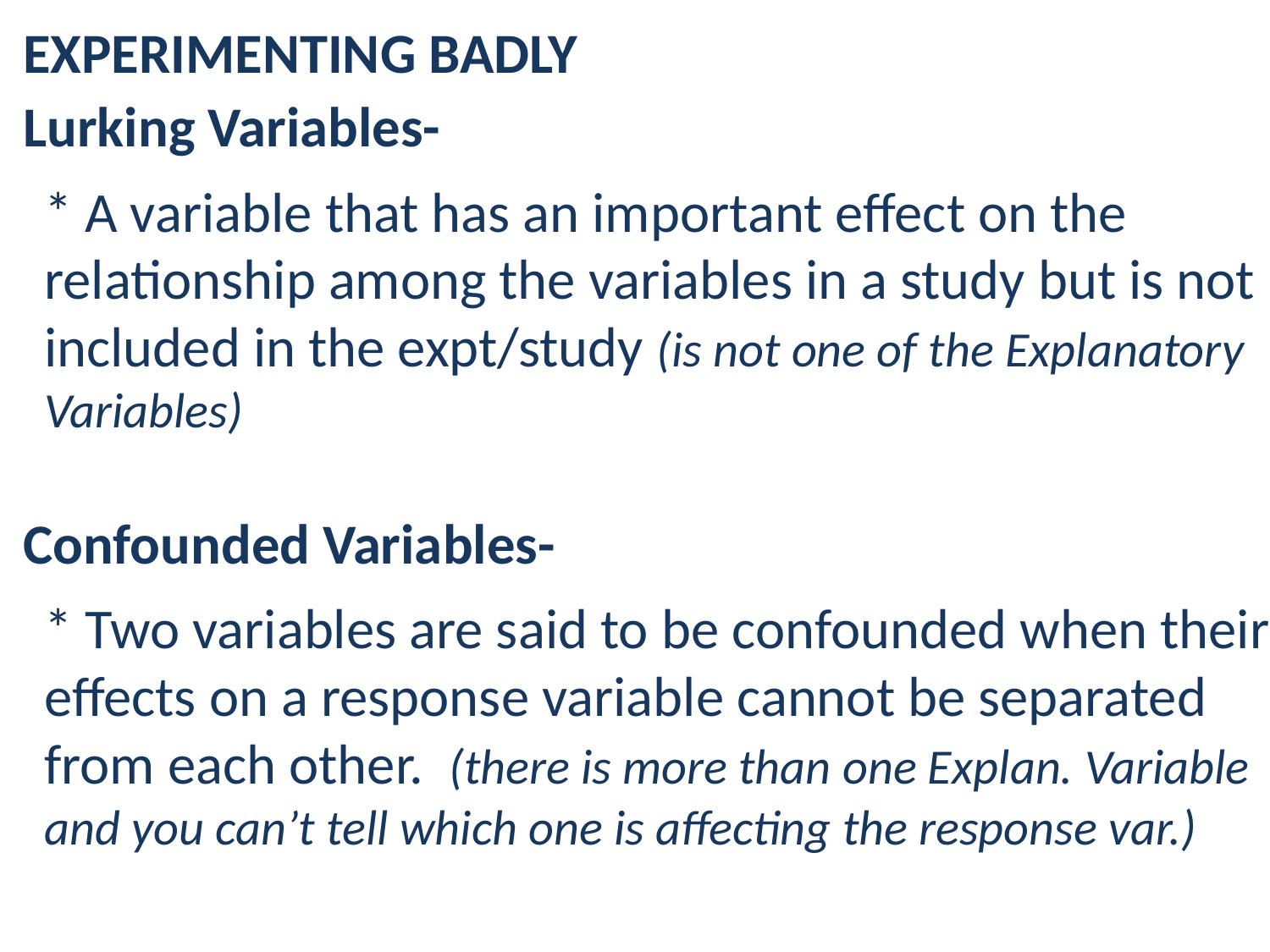

EXPERIMENTING BADLY
Lurking Variables-
* A variable that has an important effect on the relationship among the variables in a study but is not included in the expt/study (is not one of the Explanatory Variables)
Confounded Variables-
* Two variables are said to be confounded when their effects on a response variable cannot be separated from each other.  (there is more than one Explan. Variable and you can’t tell which one is affecting the response var.)